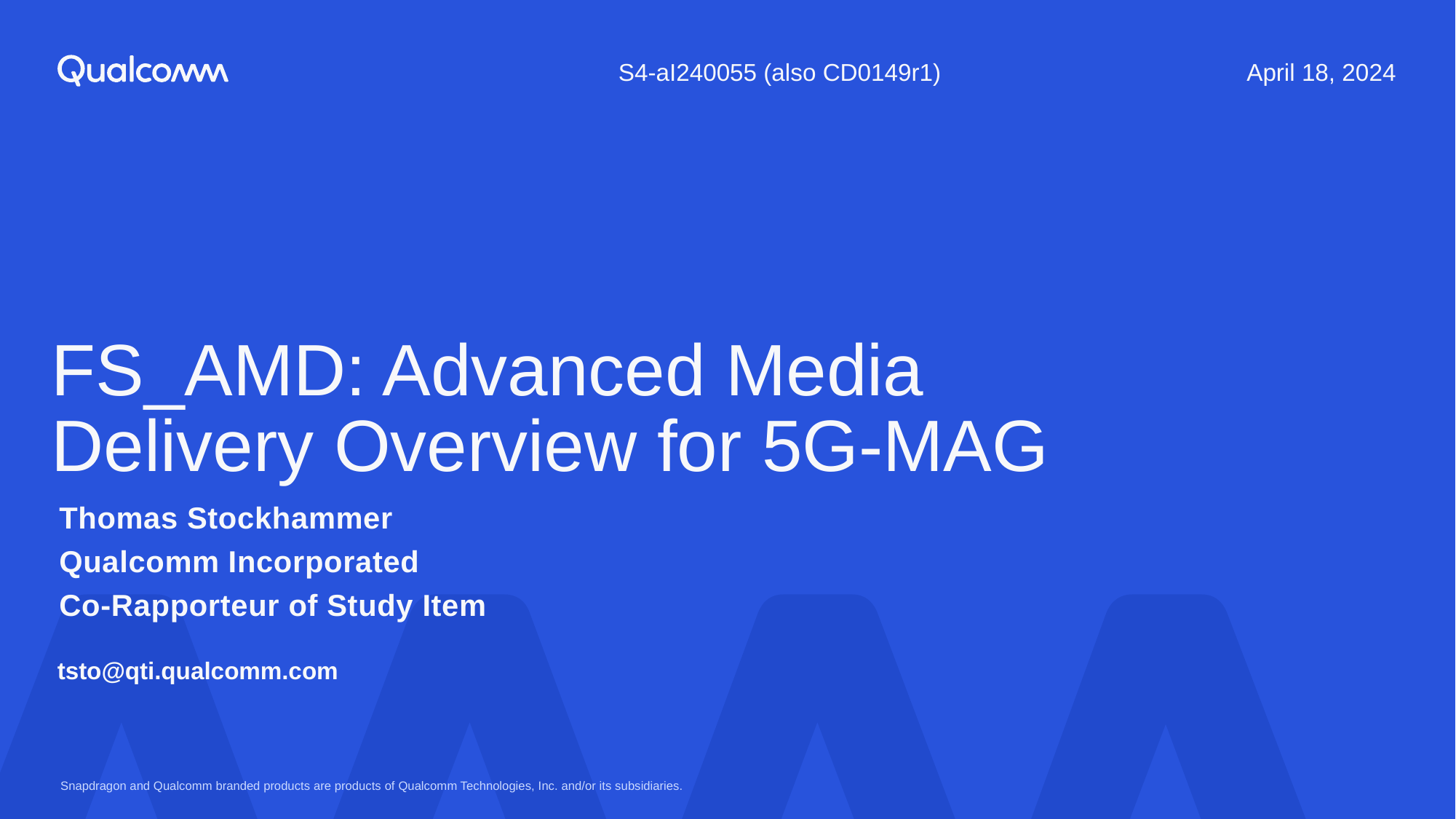

S4-aI240055 (also CD0149r1)
April 18, 2024
# FS_AMD: Advanced Media Delivery Overview for 5G-MAG
Thomas Stockhammer
Qualcomm Incorporated
Co-Rapporteur of Study Item
tsto@qti.qualcomm.com